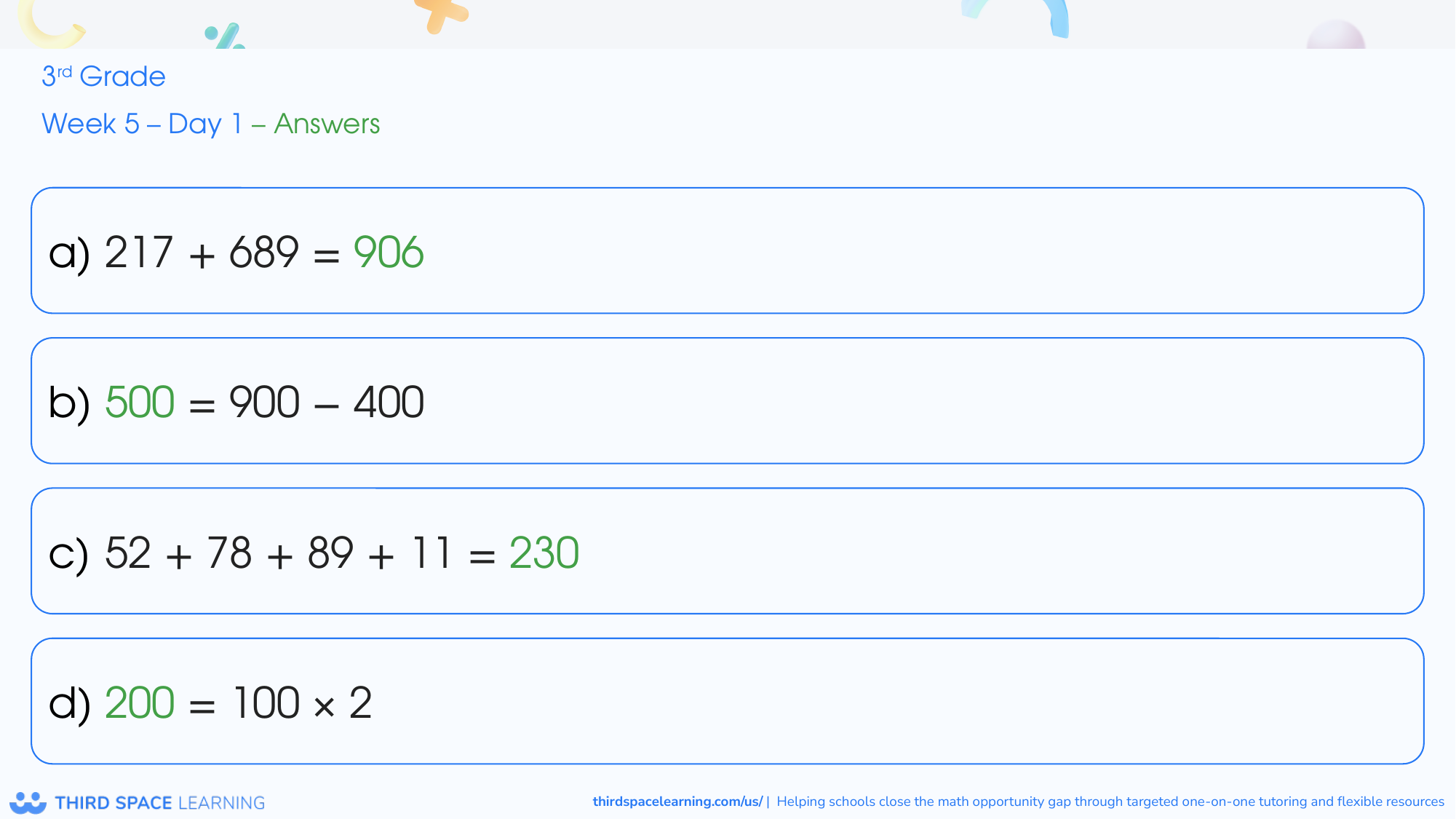

3rd Grade
Week 5 – Day 1 – Answers
217 + 689 = 906
500 = 900 − 400
52 + 78 + 89 + 11 = 230
200 = 100 × 2